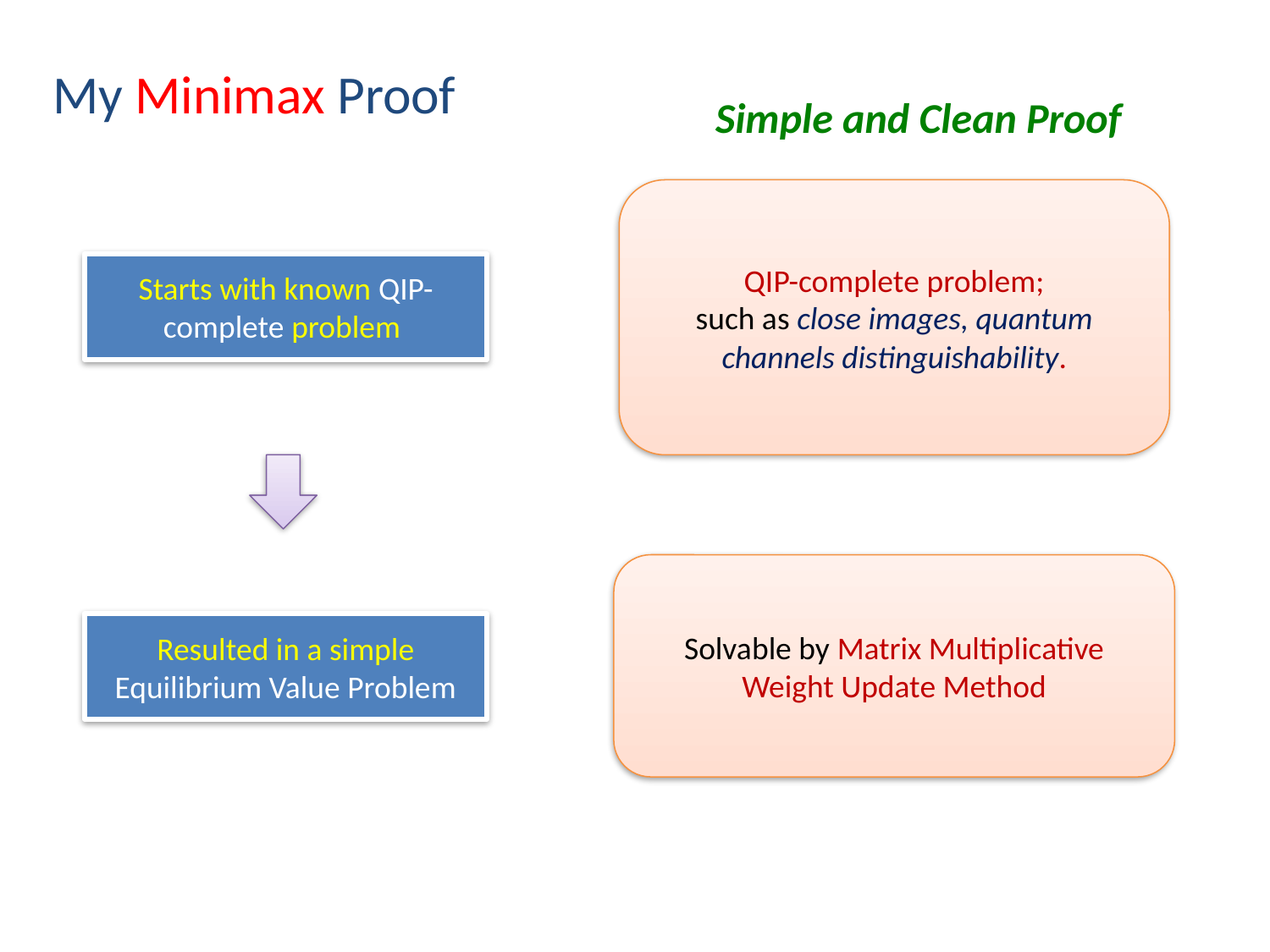

My Minimax Proof
Simple and Clean Proof
QIP-complete problem;
such as close images, quantum channels distinguishability.
Starts with known QIP-complete problem

Solvable by Matrix Multiplicative Weight Update Method
Resulted in a simple Equilibrium Value Problem